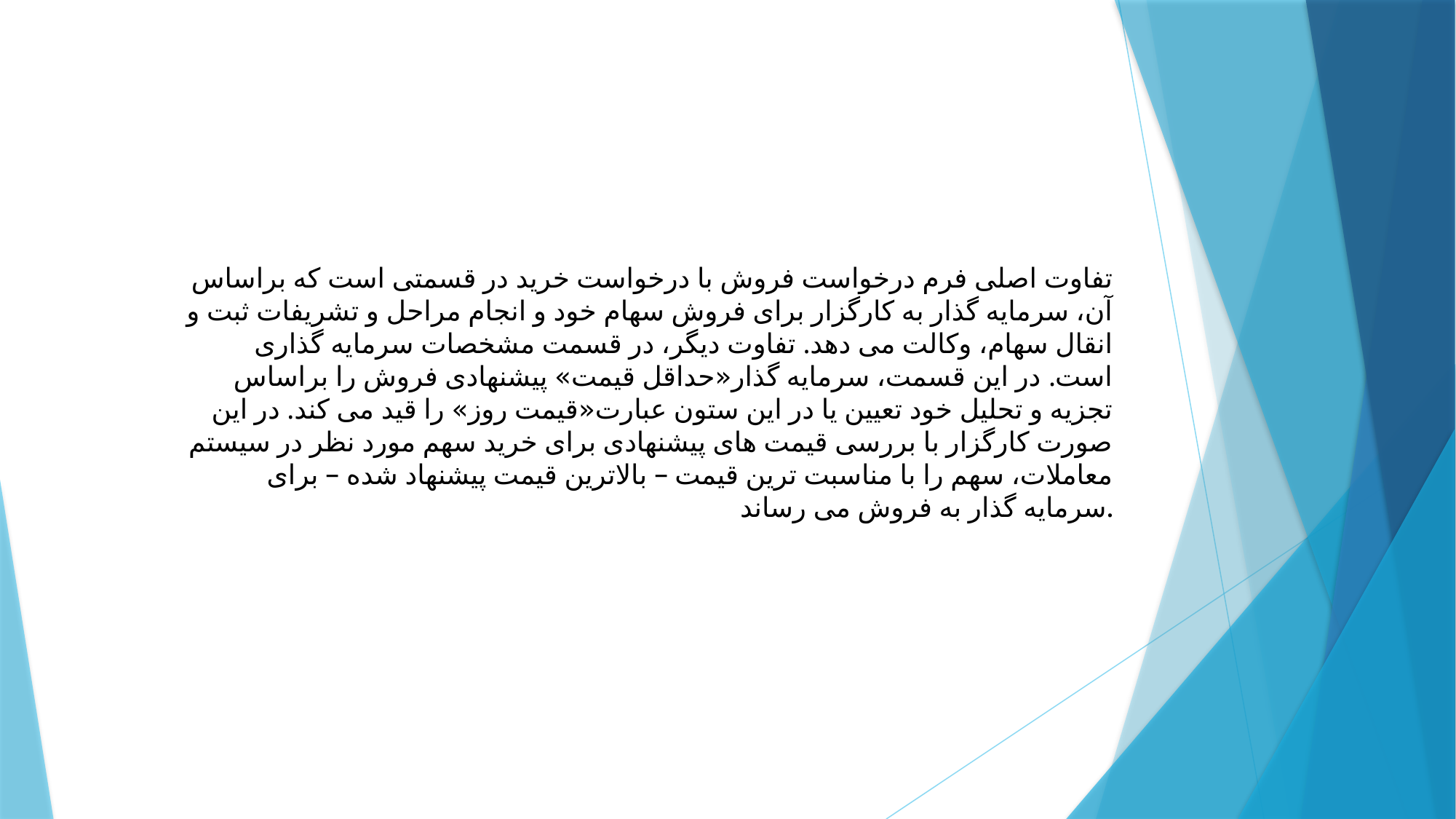

تفاوت اصلی فرم درخواست فروش با درخواست خرید در قسمتی است که براساس آن، سرمایه گذار به کارگزار برای فروش سهام خود و انجام مراحل و تشریفات ثبت و انقال سهام، وکالت می دهد. تفاوت دیگر، در قسمت مشخصات سرمایه گذاری است. در این قسمت، سرمایه گذار«حداقل قیمت» پیشنهادی فروش را براساس تجزیه و تحلیل خود تعیین یا در این ستون عبارت«قیمت روز» را قید می کند. در این صورت کارگزار با بررسی قیمت های پیشنهادی برای خرید سهم مورد نظر در سیستم معاملات، سهم را با مناسبت ترین قیمت – بالاترین قیمت پیشنهاد شده – برای سرمایه گذار به فروش می رساند.